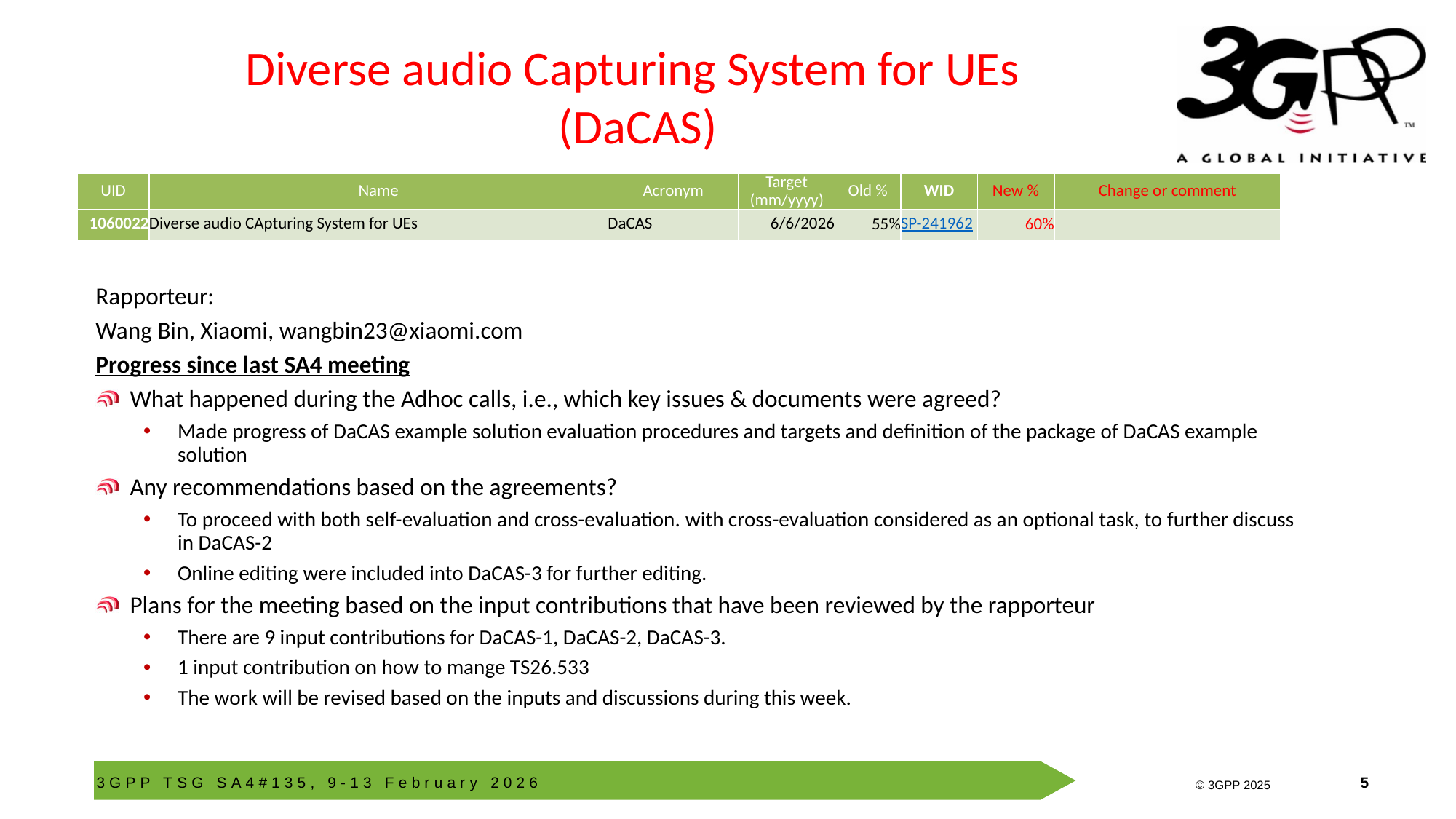

# Diverse audio Capturing System for UEs (DaCAS)
| UID | Name | Acronym | Target (mm/yyyy) | Old % | WID | New % | Change or comment |
| --- | --- | --- | --- | --- | --- | --- | --- |
| 1060022 | Diverse audio CApturing System for UEs | DaCAS | 6/6/2026 | 55% | SP-241962 | 60% |  |
Rapporteur:
Wang Bin, Xiaomi, wangbin23@xiaomi.com
Progress since last SA4 meeting
What happened during the Adhoc calls, i.e., which key issues & documents were agreed?
Made progress of DaCAS example solution evaluation procedures and targets and definition of the package of DaCAS example solution
Any recommendations based on the agreements?
To proceed with both self-evaluation and cross-evaluation. with cross-evaluation considered as an optional task, to further discuss in DaCAS-2
Online editing were included into DaCAS-3 for further editing.
Plans for the meeting based on the input contributions that have been reviewed by the rapporteur
There are 9 input contributions for DaCAS-1, DaCAS-2, DaCAS-3.
1 input contribution on how to mange TS26.533
The work will be revised based on the inputs and discussions during this week.